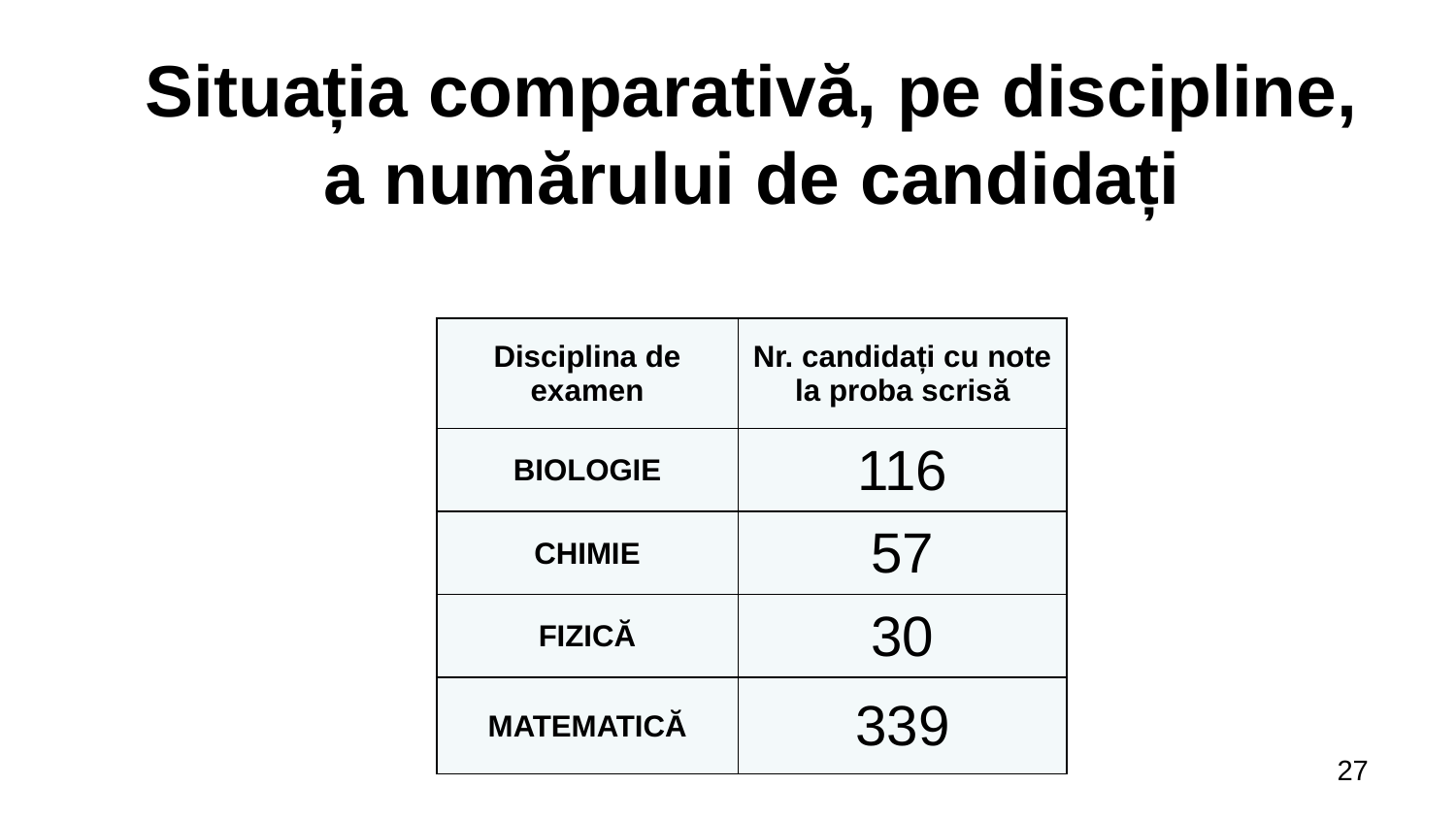

# Situația comparativă, pe discipline, a numărului de candidați
| Disciplina de examen | Nr. candidați cu note la proba scrisă |
| --- | --- |
| BIOLOGIE | 116 |
| CHIMIE | 57 |
| FIZICĂ | 30 |
| MATEMATICĂ | 339 |
27